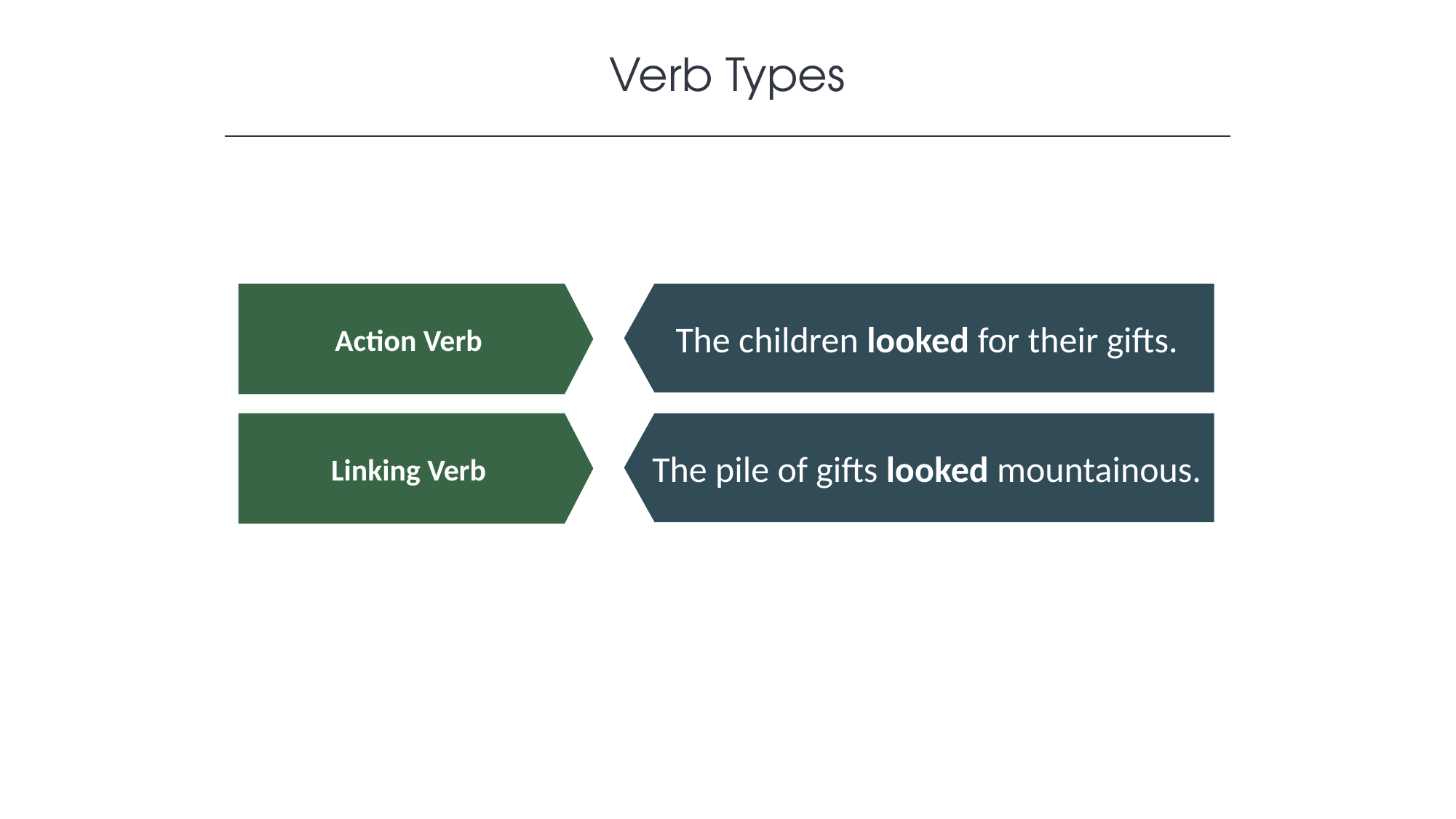

Verb Types
HAWKES LEARNING
Action Verb
The children looked for their gifts.
Linking Verb
The pile of gifts looked mountainous.